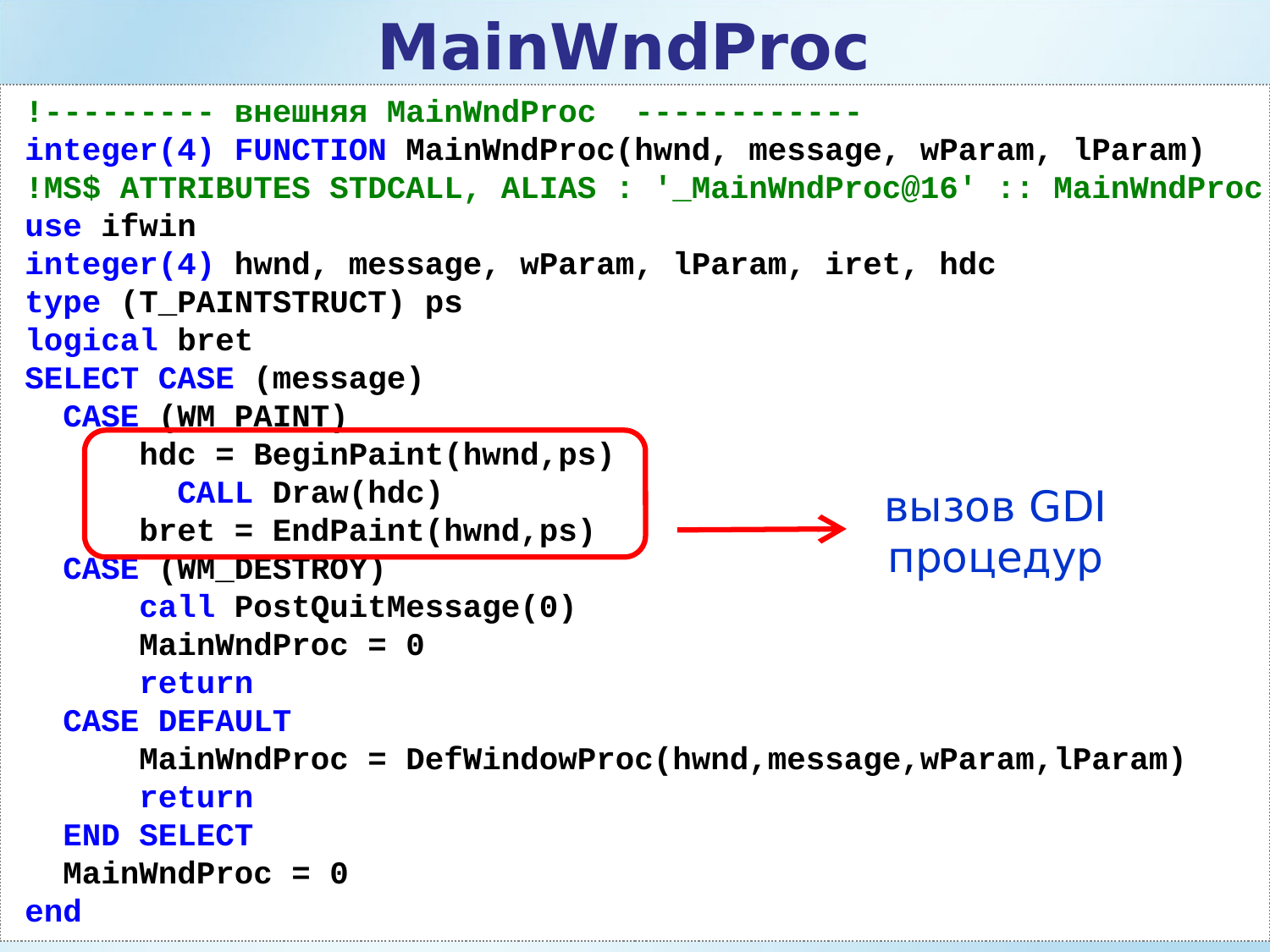

MainWndProc
!--------- внешняя MainWndProc  ------------
integer(4) FUNCTION MainWndProc(hwnd, message, wParam, lParam)
!MS$ ATTRIBUTES STDCALL, ALIAS : '_MainWndProc@16' :: MainWndProc
use ifwin
integer(4) hwnd, message, wParam, lParam, iret, hdc
type (T_PAINTSTRUCT) ps
logical bret
SELECT CASE (message)
  CASE (WM_PAINT)
      hdc = BeginPaint(hwnd,ps)
        CALL Draw(hdc)
      bret = EndPaint(hwnd,ps)
  CASE (WM_DESTROY)
      call PostQuitMessage(0)
      MainWndProc = 0
      return
  CASE DEFAULT
      MainWndProc = DefWindowProc(hwnd,message,wParam,lParam)
      return
  END SELECT
  MainWndProc = 0
end

вызов GDI
процедур